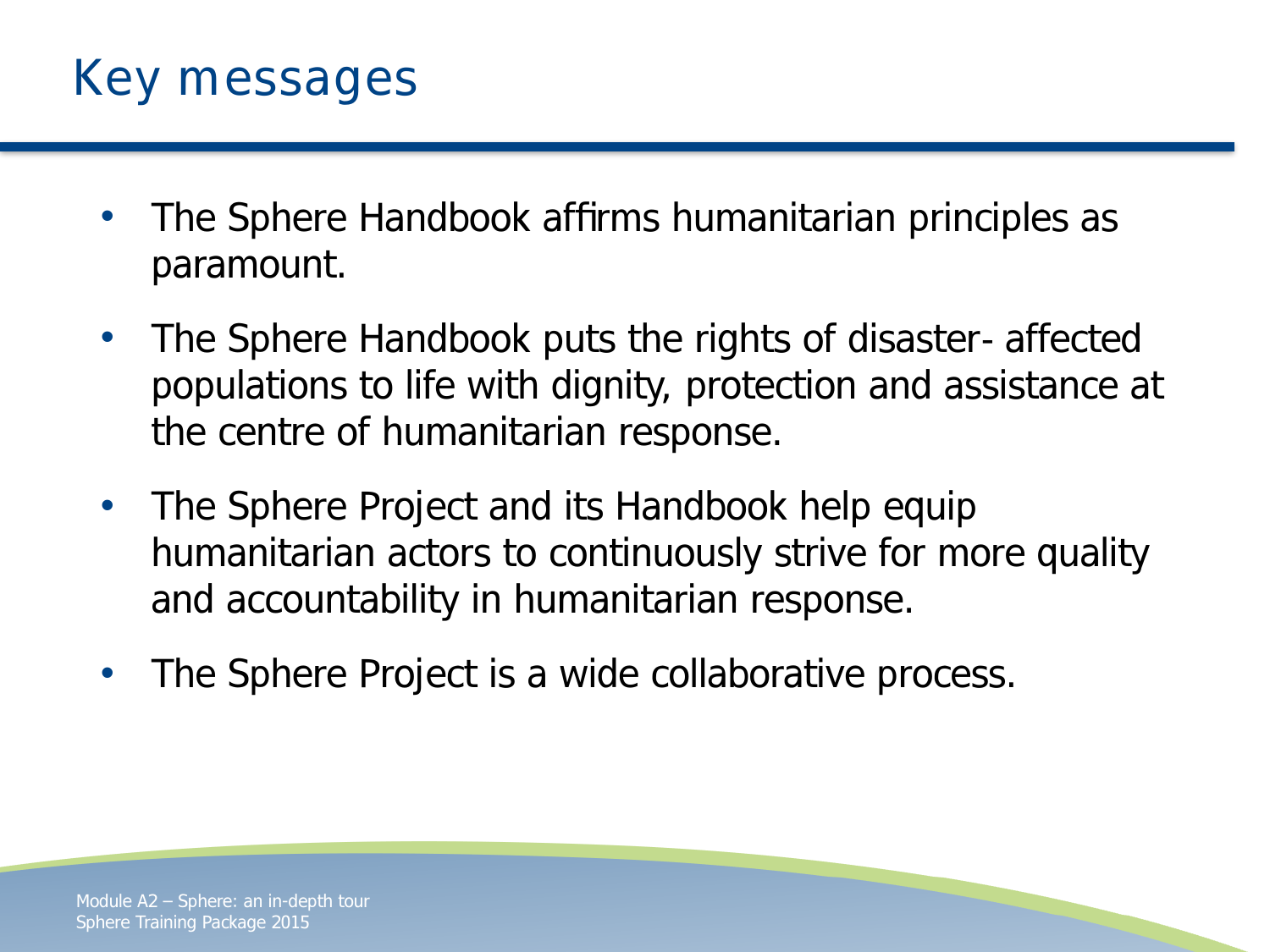

# Key messages
The Sphere Handbook affirms humanitarian principles as paramount.
The Sphere Handbook puts the rights of disaster‐ affected populations to life with dignity, protection and assistance at the centre of humanitarian response.
The Sphere Project and its Handbook help equip humanitarian actors to continuously strive for more quality and accountability in humanitarian response.
The Sphere Project is a wide collaborative process.
Module A2 – Sphere: an in-depth tour
Sphere Training Package 2015